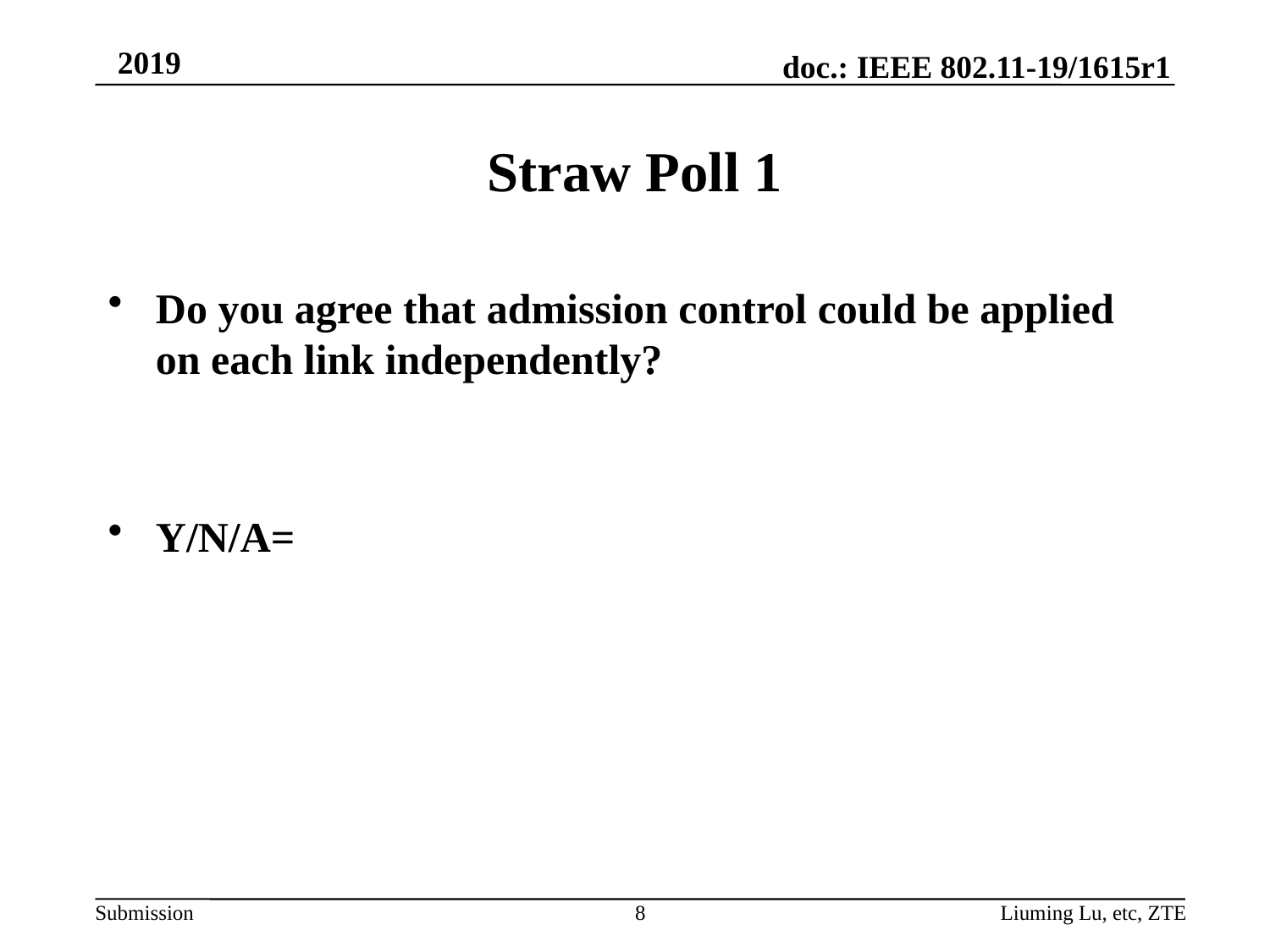

# Straw Poll 1
Do you agree that admission control could be applied on each link independently?

Y/N/A=

8
Liuming Lu, etc, ZTE